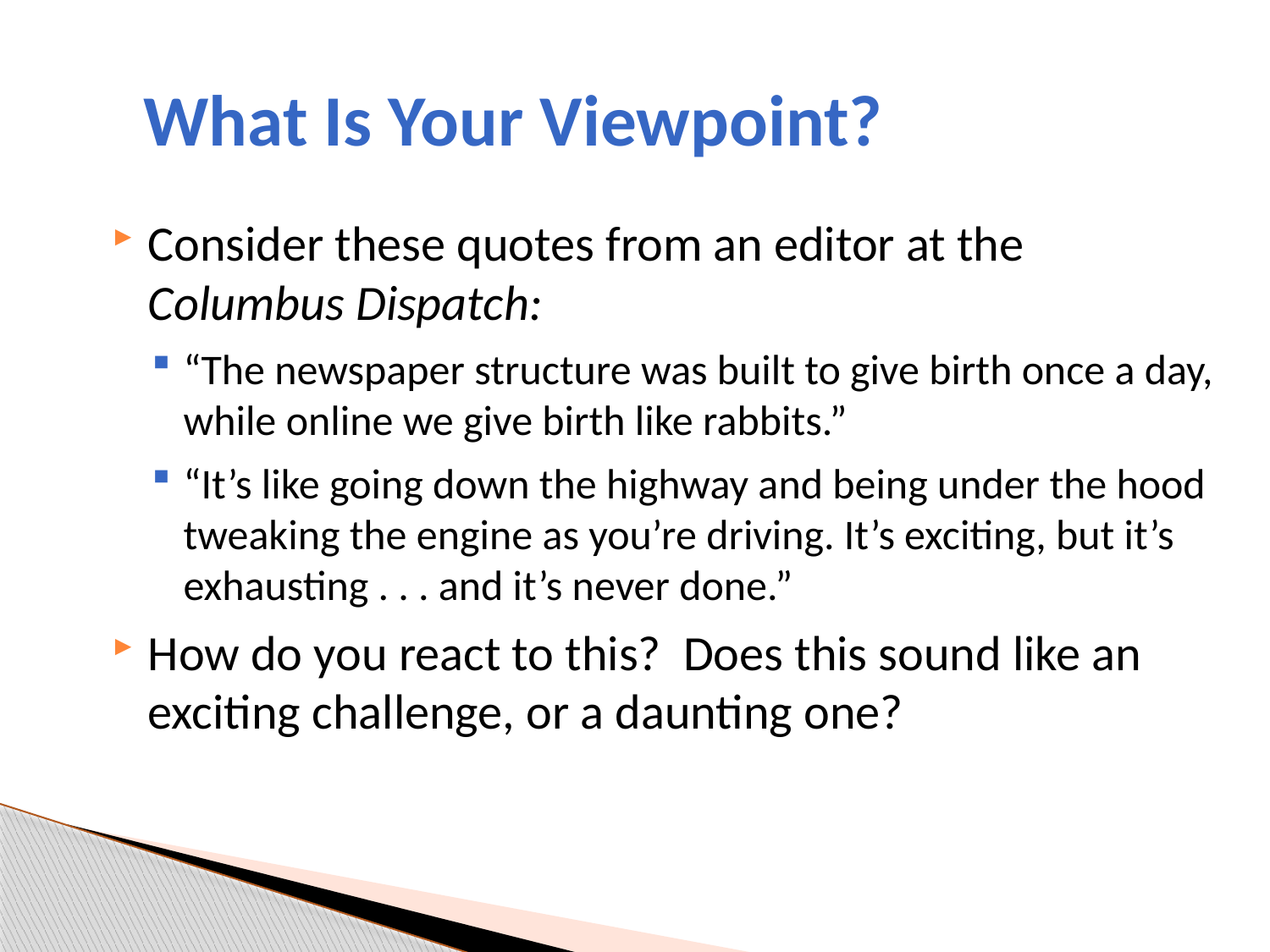

# What Is Your Viewpoint?
Consider these quotes from an editor at the Columbus Dispatch:
“The newspaper structure was built to give birth once a day, while online we give birth like rabbits.”
“It’s like going down the highway and being under the hood tweaking the engine as you’re driving. It’s exciting, but it’s exhausting . . . and it’s never done.”
How do you react to this?  Does this sound like an exciting challenge, or a daunting one?